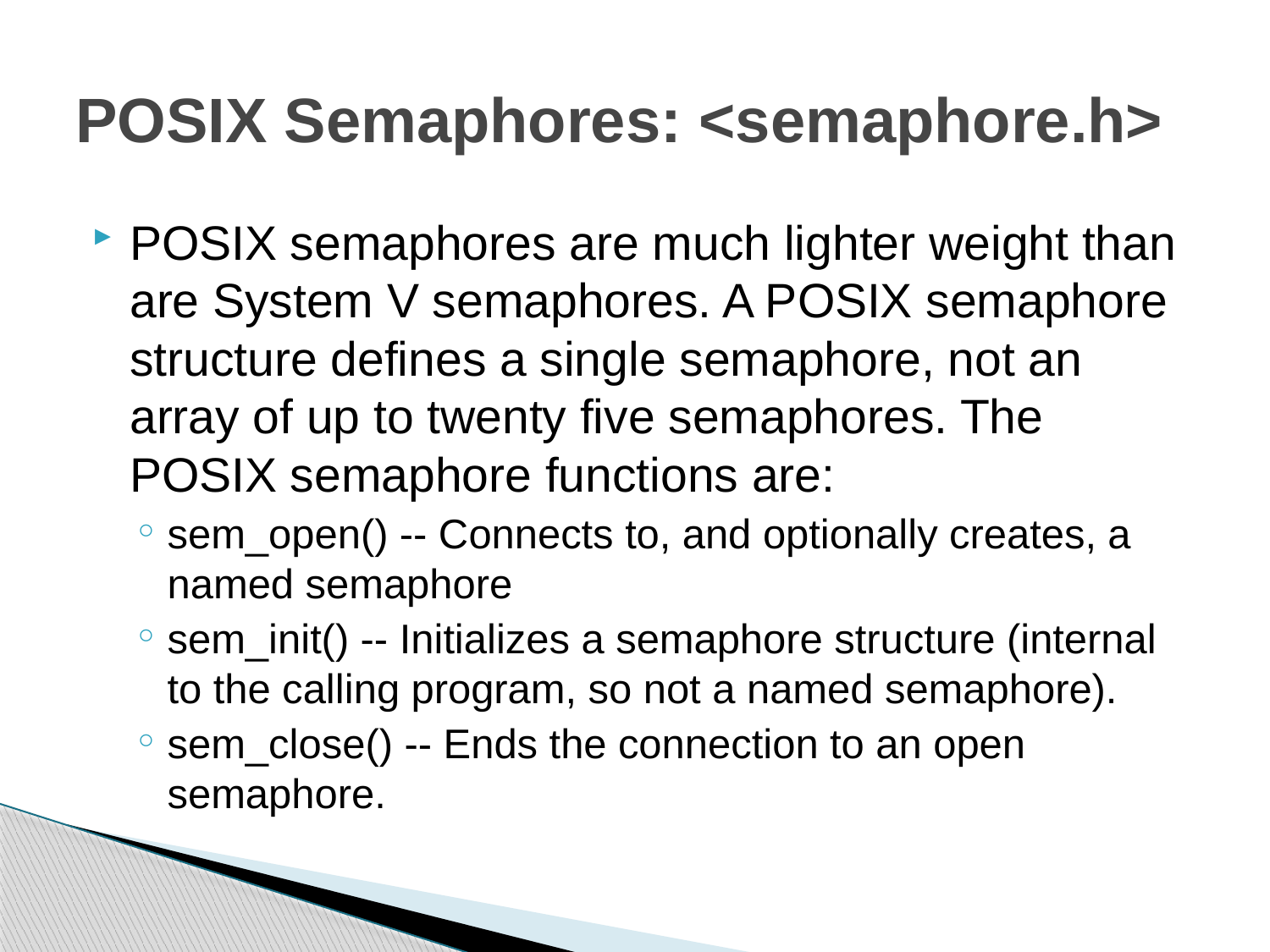

# POSIX Semaphores: <semaphore.h>
POSIX semaphores are much lighter weight than are System V semaphores. A POSIX semaphore structure defines a single semaphore, not an array of up to twenty five semaphores. The POSIX semaphore functions are:
sem_open() -- Connects to, and optionally creates, a named semaphore
sem_init() -- Initializes a semaphore structure (internal to the calling program, so not a named semaphore).
sem_close() -- Ends the connection to an open semaphore.